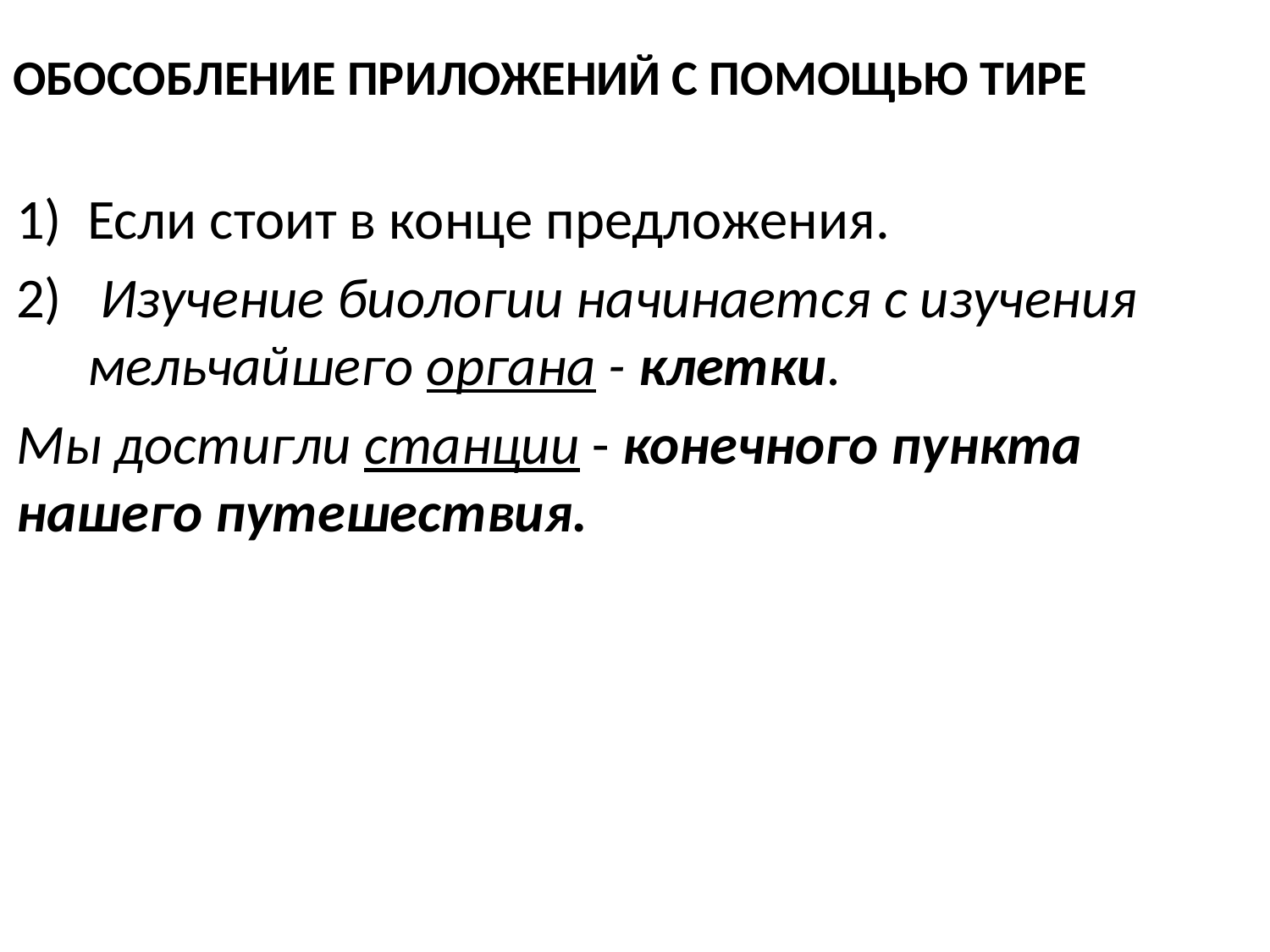

# ОБОСОБЛЕНИЕ ПРИЛОЖЕНИЙ С ПОМОЩЬЮ ТИРЕ
Если стоит в конце предложения.
 Изучение биологии начинается с изучения мельчайшего органа - клетки.
Мы достигли станции - конечного пункта нашего путешествия.